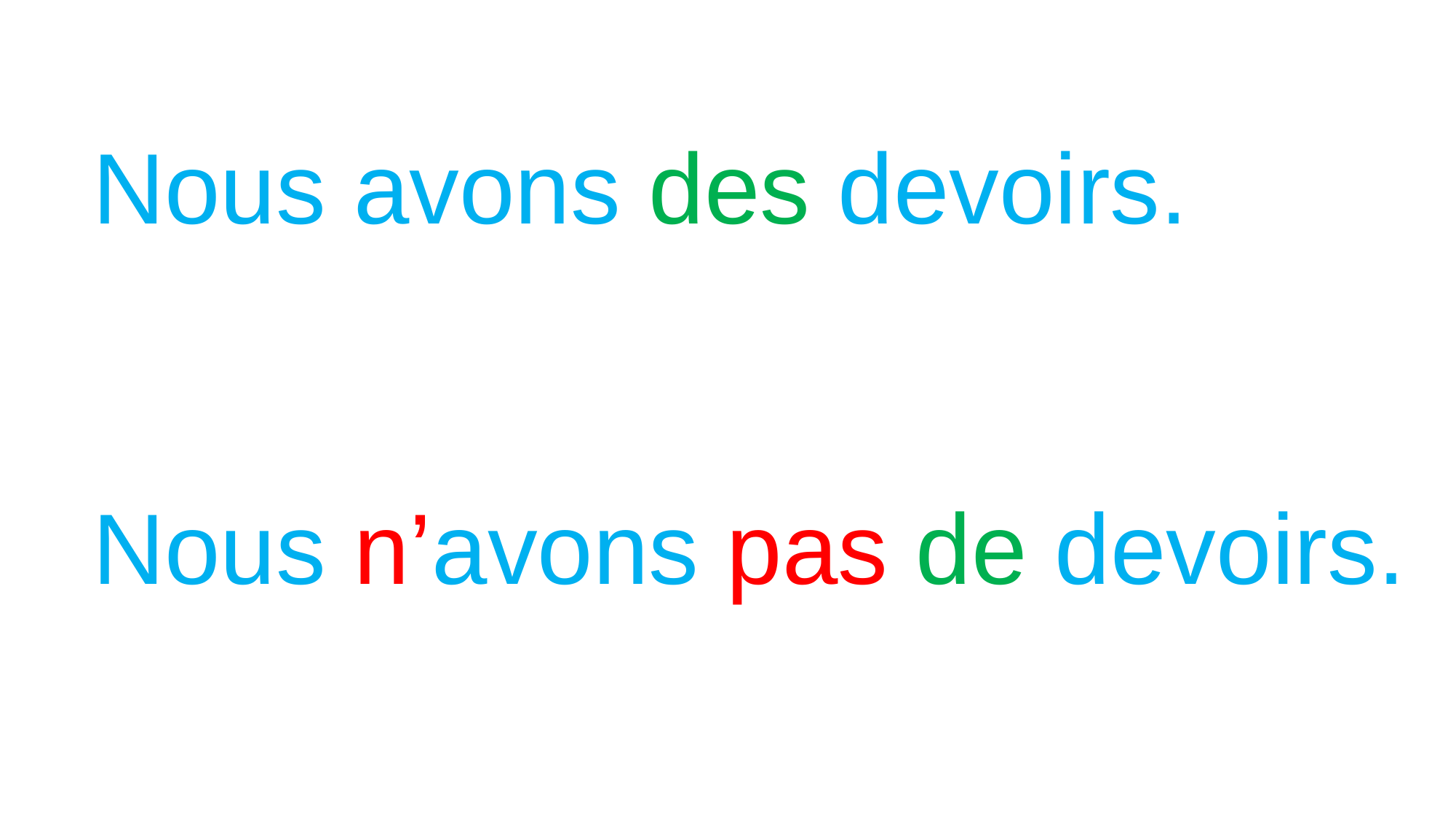

Nous avons des devoirs.

Nous n’avons pas de devoirs.